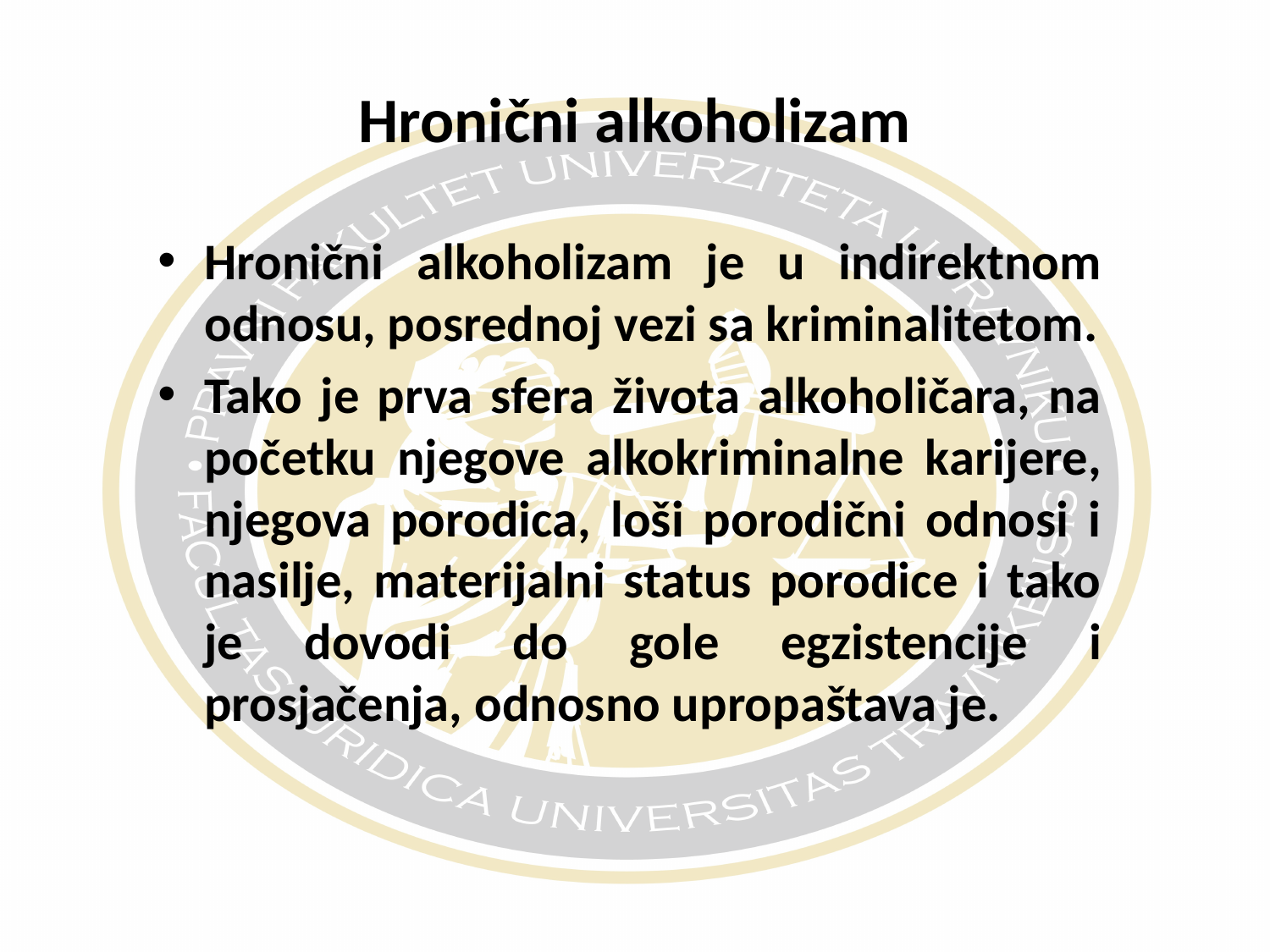

# Hronični alkoholizam
Hronični alkoholizam je u indirektnom odnosu, posrednoj vezi sa kriminalitetom.
Tako je prva sfera života alkoholičara, na početku njegove alkokriminalne karijere, njegova porodica, loši porodični odnosi i nasilje, materijalni status porodice i tako je dovodi do gole egzistencije i prosjačenja, odnosno upropaštava je.